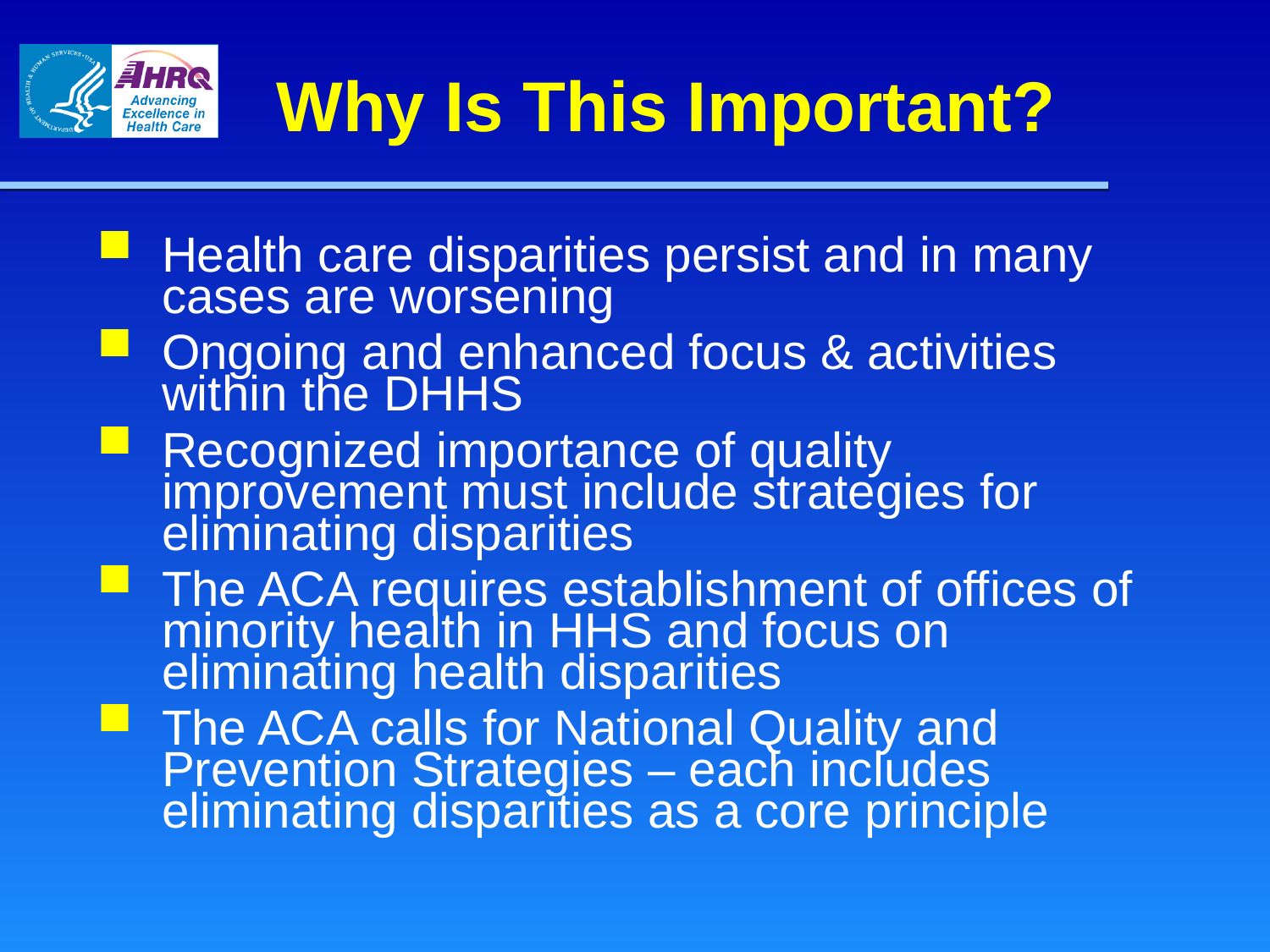

# Why Is This Important?
Health care disparities persist and in many cases are worsening
Ongoing and enhanced focus & activities within the DHHS
Recognized importance of quality improvement must include strategies for eliminating disparities
The ACA requires establishment of offices of minority health in HHS and focus on eliminating health disparities
The ACA calls for National Quality and Prevention Strategies – each includes eliminating disparities as a core principle